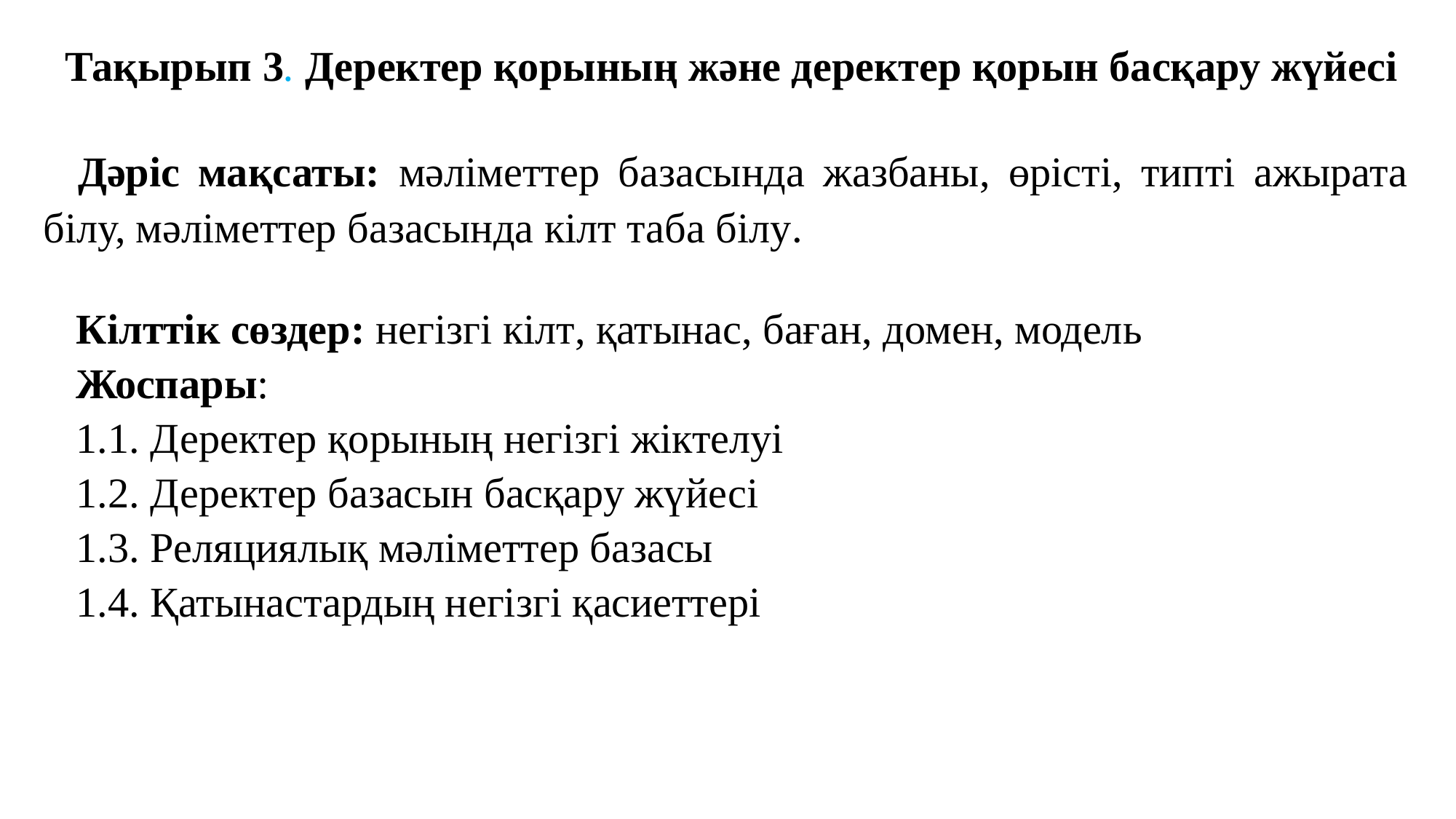

# Тақырып 3. Деректер қорының және деректер қорын басқару жүйесі
Дәріс мақсаты: мәліметтер базасында жазбаны, өрісті, типті ажырата білу, мәліметтер базасында кілт таба білу.

	Кілттік сөздер: негізгі кілт, қатынас, баған, домен, модель
	Жоспары:
	1.1. Деректер қорының негізгі жіктелуі
	1.2. Деректер базасын басқару жүйесі
	1.3. Реляциялық мәліметтер базасы
	1.4. Қатынастардың негізгі қасиеттері